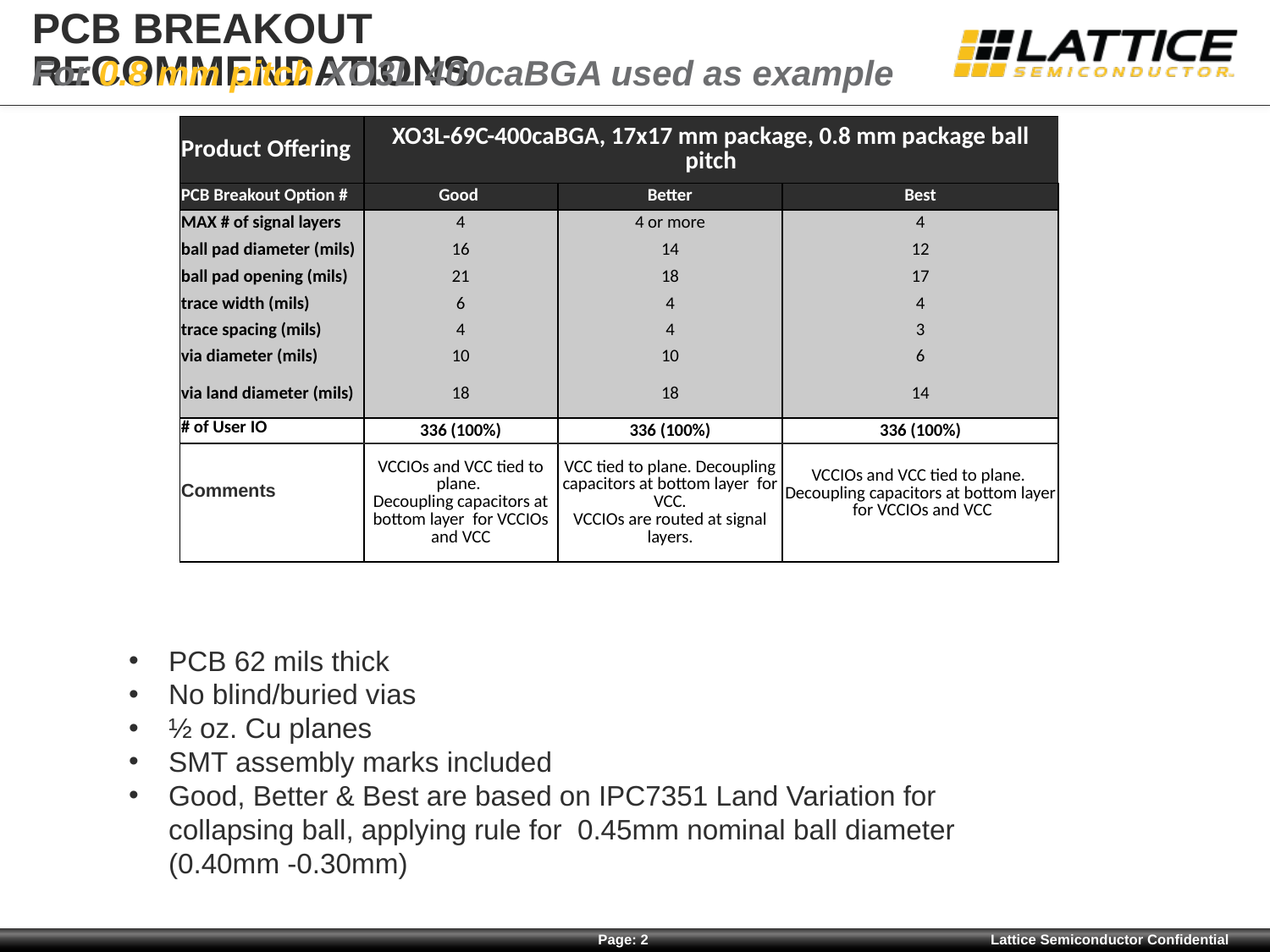

# PCB breakout recommendations
For 0.8 mm pitch XO3L 400caBGA used as example
| Product Offering | XO3L-69C-400caBGA, 17x17 mm package, 0.8 mm package ball pitch |  |  |
| --- | --- | --- | --- |
| PCB Breakout Option # | Good | Better | Best |
| MAX # of signal layers | 4 | 4 or more | 4 |
| ball pad diameter (mils) | 16 | 14 | 12 |
| ball pad opening (mils) | 21 | 18 | 17 |
| trace width (mils) | 6 | 4 | 4 |
| trace spacing (mils) | 4 | 4 | 3 |
| via diameter (mils) | 10 | 10 | 6 |
| via land diameter (mils) | 18 | 18 | 14 |
| # of User IO | 336 (100%) | 336 (100%) | 336 (100%) |
| Comments | VCCIOs and VCC tied to plane. Decoupling capacitors at bottom layer for VCCIOs and VCC | VCC tied to plane. Decoupling capacitors at bottom layer for VCC. VCCIOs are routed at signal layers. | VCCIOs and VCC tied to plane. Decoupling capacitors at bottom layer for VCCIOs and VCC |

PCB 62 mils thick
No blind/buried vias
½ oz. Cu planes
SMT assembly marks included
Good, Better & Best are based on IPC7351 Land Variation for collapsing ball, applying rule for  0.45mm nominal ball diameter (0.40mm -0.30mm)